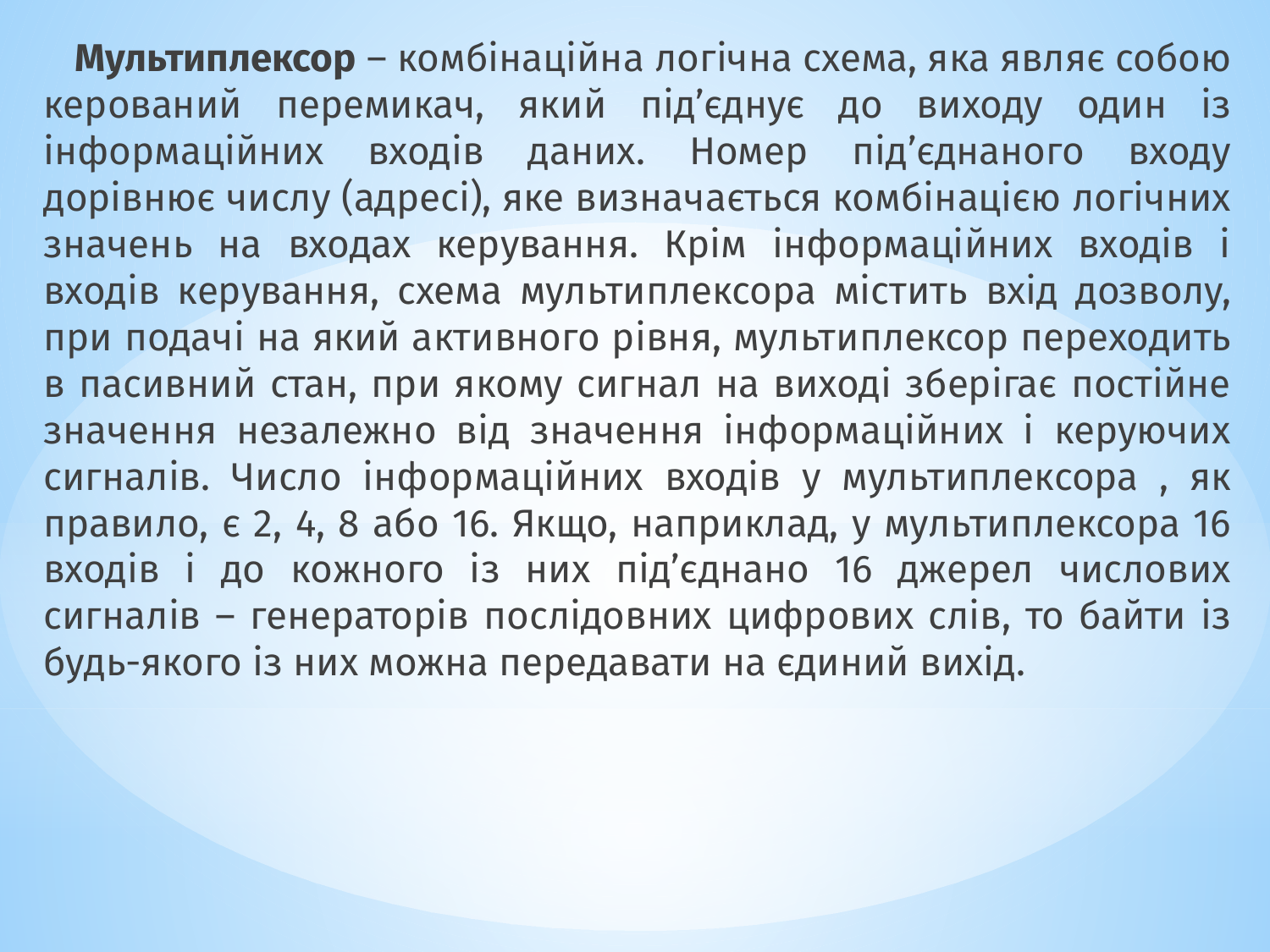

Мультиплексор – комбінаційна логічна схема, яка являє собою керований перемикач, який під’єднує до виходу один із інформаційних входів даних. Номер під’єднаного входу дорівнює числу (адресі), яке визначається комбінацією логічних значень на входах керування. Крім інформаційних входів і входів керування, схема мультиплексора містить вхід дозволу, при подачі на який активного рівня, мультиплексор переходить в пасивний стан, при якому сигнал на виході зберігає постійне значення незалежно від значення інформаційних і керуючих сигналів. Число інформаційних входів у мультиплексора , як правило, є 2, 4, 8 або 16. Якщо, наприклад, у мультиплексора 16 входів і до кожного із них під’єднано 16 джерел числових сигналів – генераторів послідовних цифрових слів, то байти із будь-якого із них можна передавати на єдиний вихід.